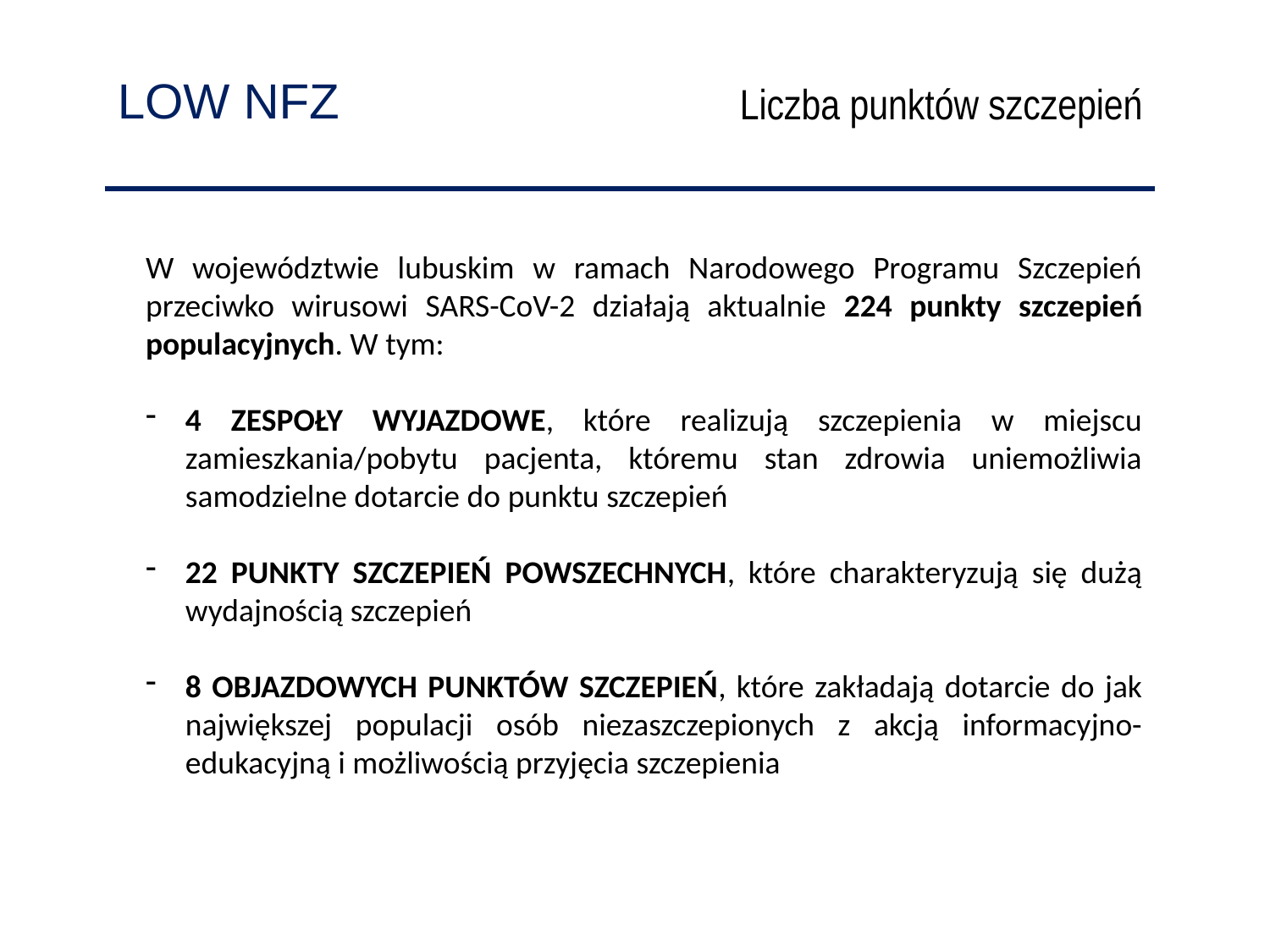

LOW NFZ
Liczba punktów szczepień
W województwie lubuskim w ramach Narodowego Programu Szczepień przeciwko wirusowi SARS-CoV-2 działają aktualnie 224 punkty szczepień populacyjnych. W tym:

4 ZESPOŁY WYJAZDOWE, które realizują szczepienia w miejscu zamieszkania/pobytu pacjenta, któremu stan zdrowia uniemożliwia samodzielne dotarcie do punktu szczepień

22 PUNKTY SZCZEPIEŃ POWSZECHNYCH, które charakteryzują się dużą wydajnością szczepień

8 OBJAZDOWYCH PUNKTÓW SZCZEPIEŃ, które zakładają dotarcie do jak największej populacji osób niezaszczepionych z akcją informacyjno-edukacyjną i możliwością przyjęcia szczepienia